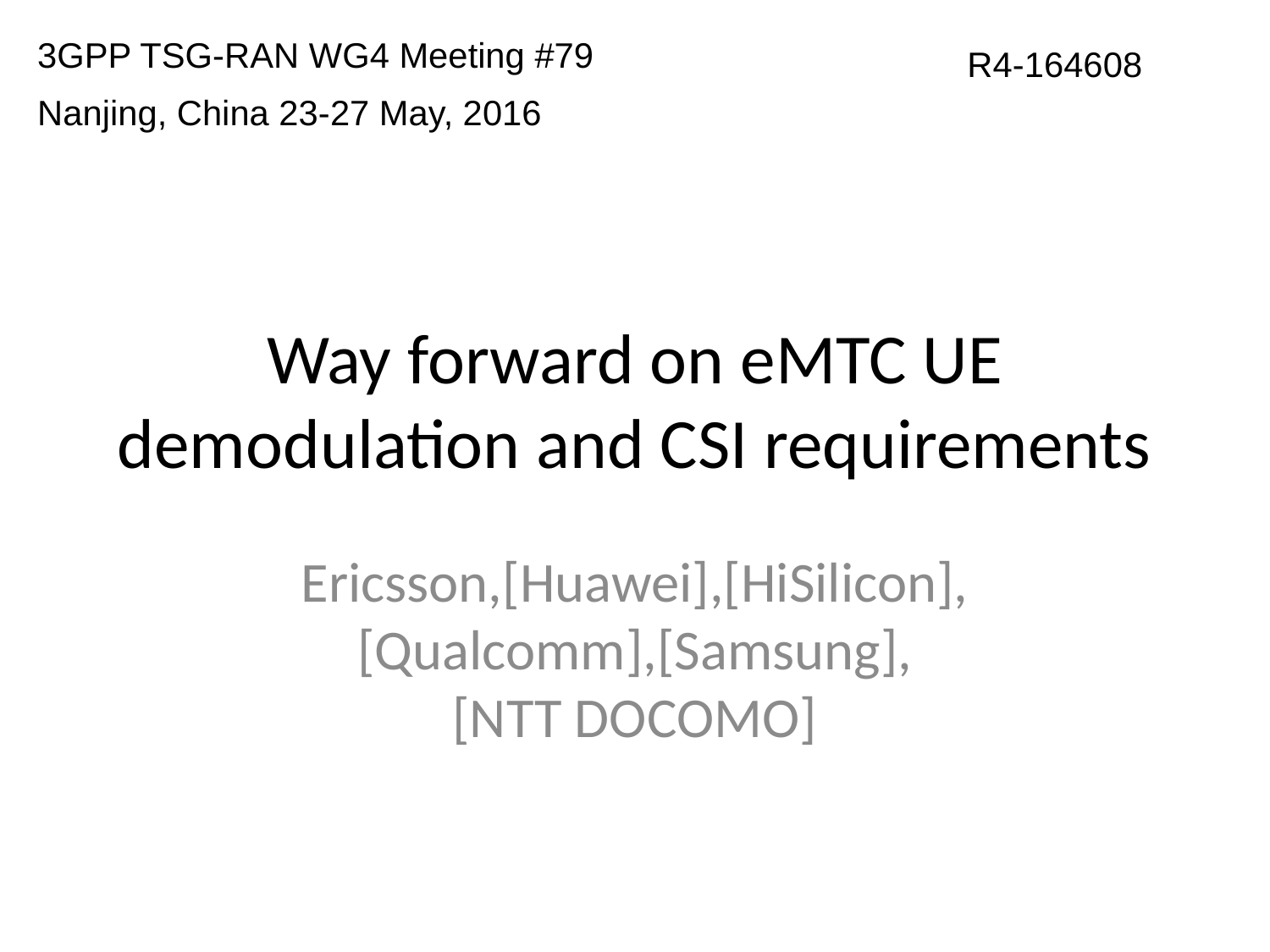

3GPP TSG-RAN WG4 Meeting #79
Nanjing, China 23-27 May, 2016
R4-164608
# Way forward on eMTC UE demodulation and CSI requirements
Ericsson,[Huawei],[HiSilicon],
[Qualcomm],[Samsung],
[NTT DOCOMO]